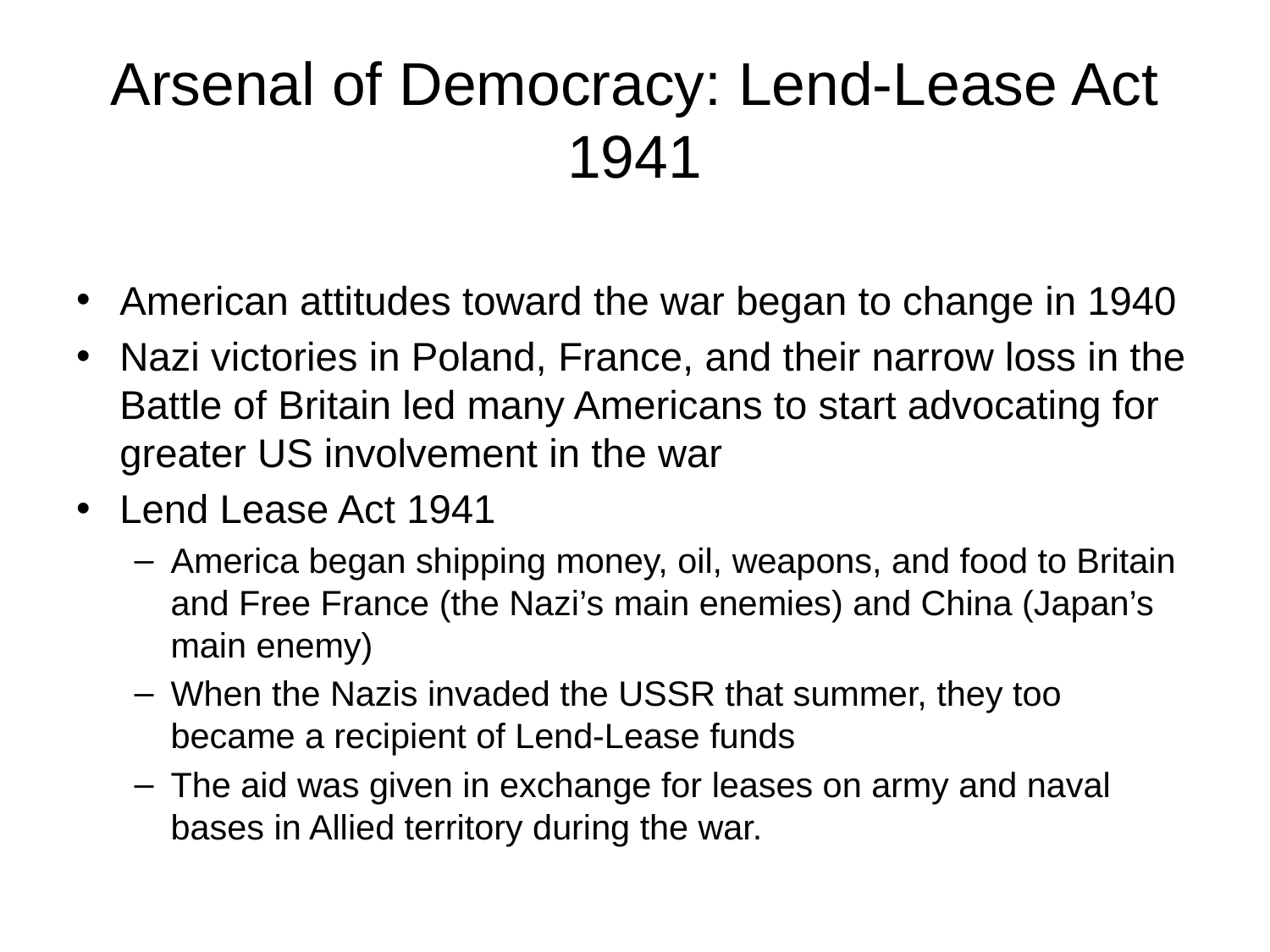

# Arsenal of Democracy: Lend-Lease Act 1941
American attitudes toward the war began to change in 1940
Nazi victories in Poland, France, and their narrow loss in the Battle of Britain led many Americans to start advocating for greater US involvement in the war
Lend Lease Act 1941
America began shipping money, oil, weapons, and food to Britain  and Free France (the Nazi’s main enemies) and China (Japan’s main enemy)
When the Nazis invaded the USSR that summer, they too became a recipient of Lend-Lease funds
The aid was given in exchange for leases on army and naval bases in Allied territory during the war.